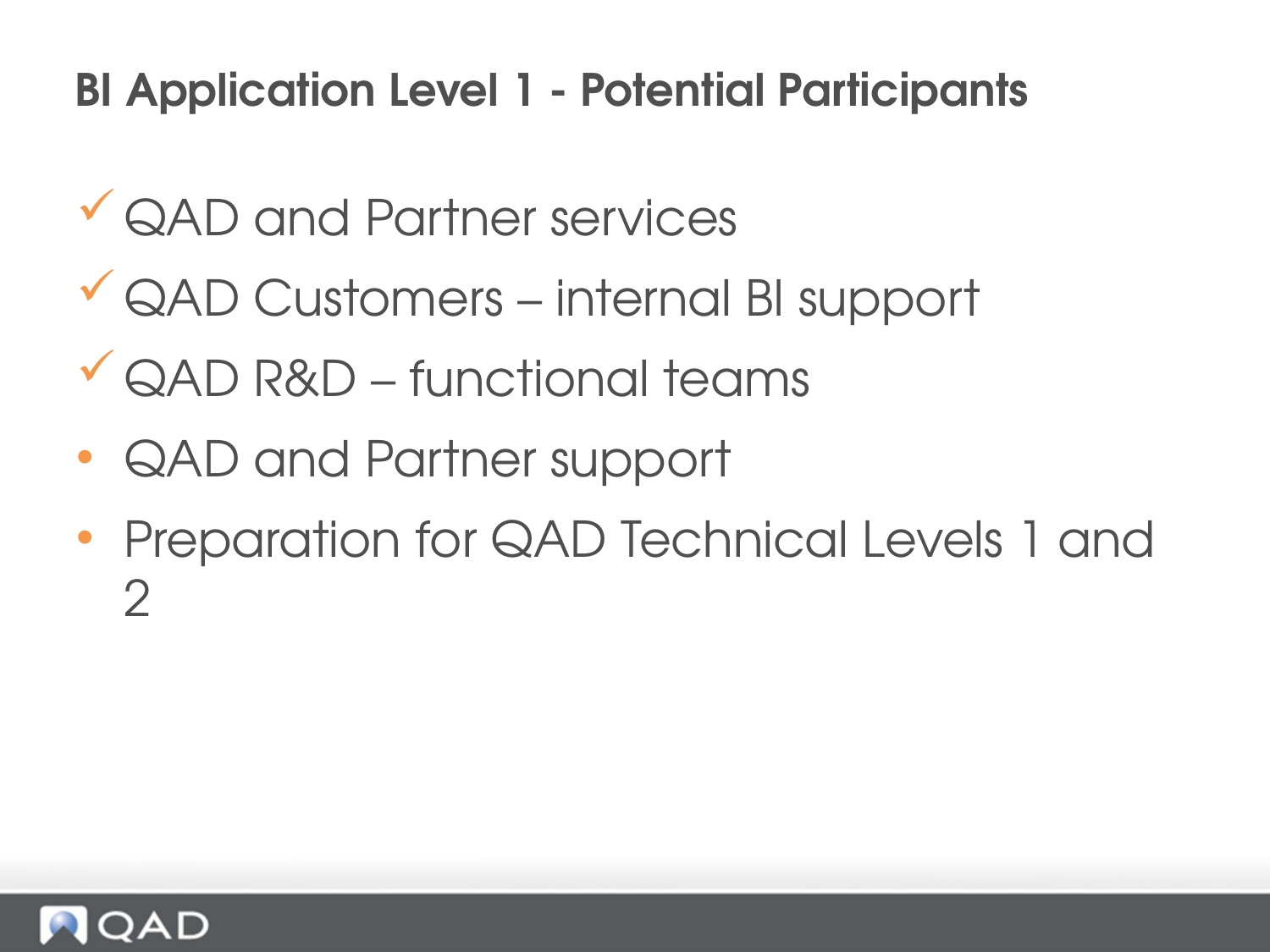

# BI Application Level 1 - Potential Participants
QAD and Partner services
QAD Customers – internal BI support
QAD R&D – functional teams
QAD and Partner support
Preparation for QAD Technical Levels 1 and 2